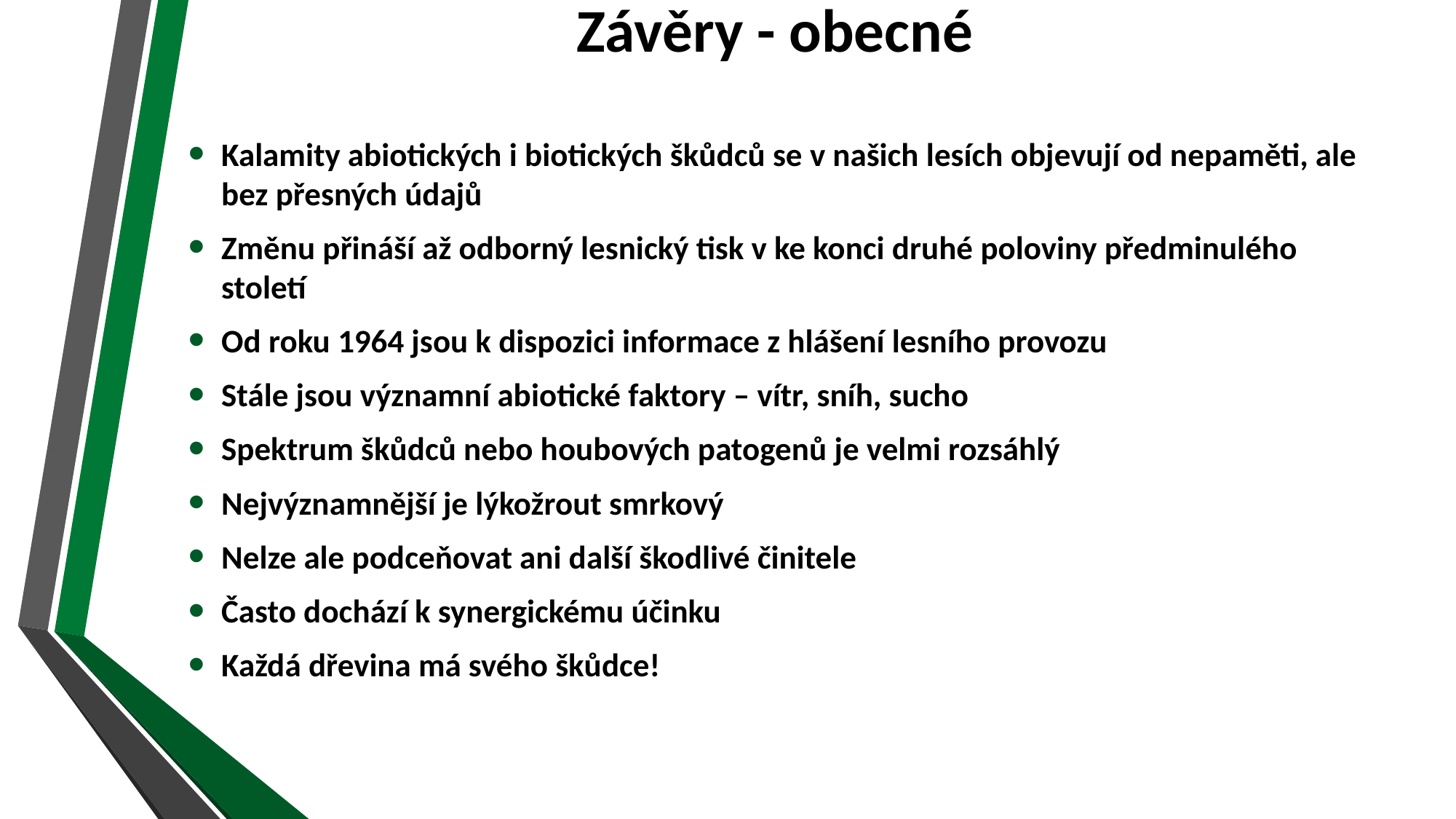

# Závěry - obecné
Kalamity abiotických i biotických škůdců se v našich lesích objevují od nepaměti, ale bez přesných údajů
Změnu přináší až odborný lesnický tisk v ke konci druhé poloviny předminulého století
Od roku 1964 jsou k dispozici informace z hlášení lesního provozu
Stále jsou významní abiotické faktory – vítr, sníh, sucho
Spektrum škůdců nebo houbových patogenů je velmi rozsáhlý
Nejvýznamnější je lýkožrout smrkový
Nelze ale podceňovat ani další škodlivé činitele
Často dochází k synergickému účinku
Každá dřevina má svého škůdce!